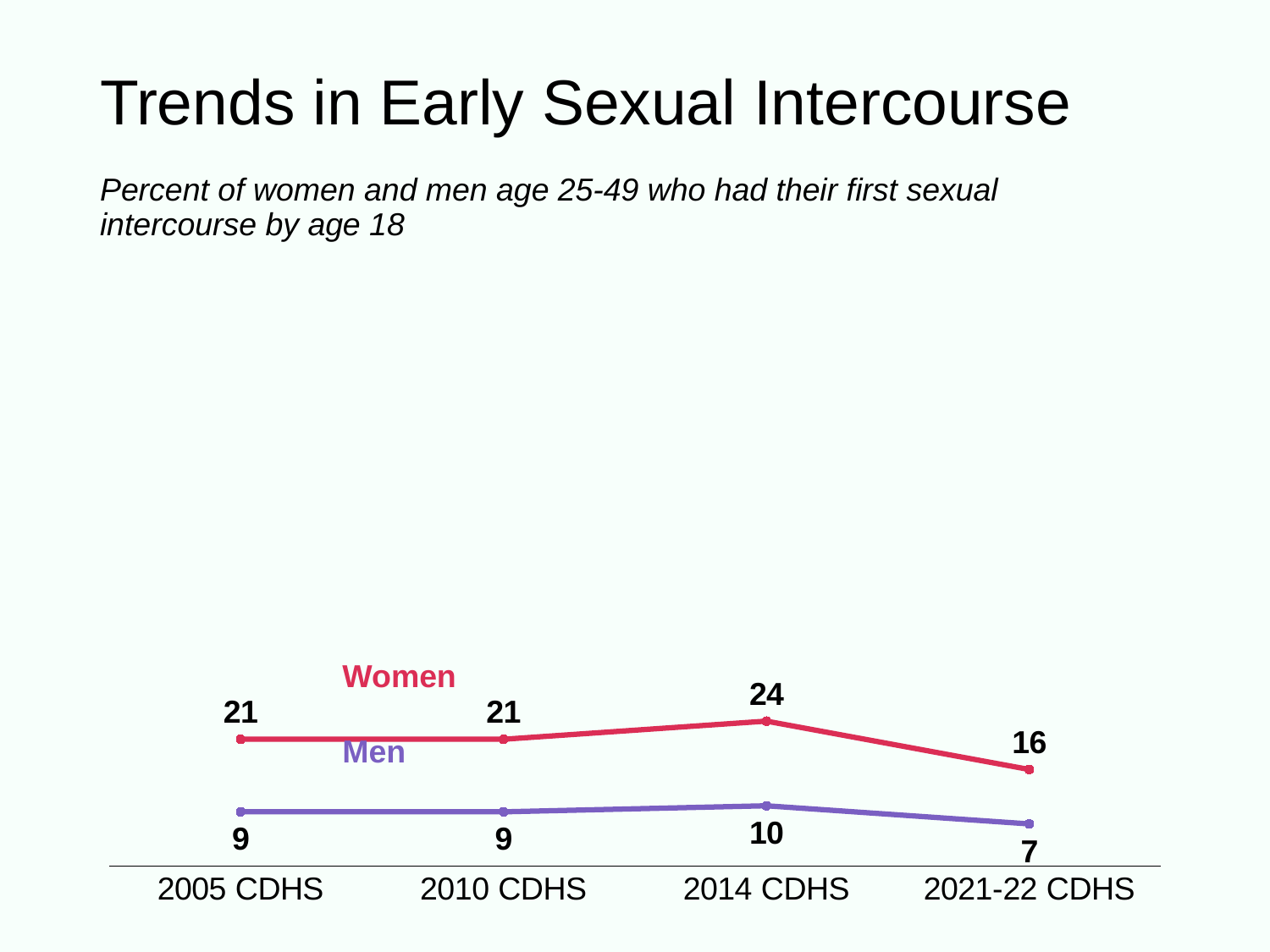

# Trends in Early Sexual Intercourse
Percent of women and men age 25-49 who had their first sexual intercourse by age 18

### Chart

| Category | Women | Men |
|---|---|---|
| 2005 CDHS | 21.0 | 9.0 |
| 2010 CDHS | 21.0 | 9.0 |
| 2014 CDHS | 24.0 | 10.0 |
| 2021-22 CDHS | 16.0 | 7.0 |
Women
Men